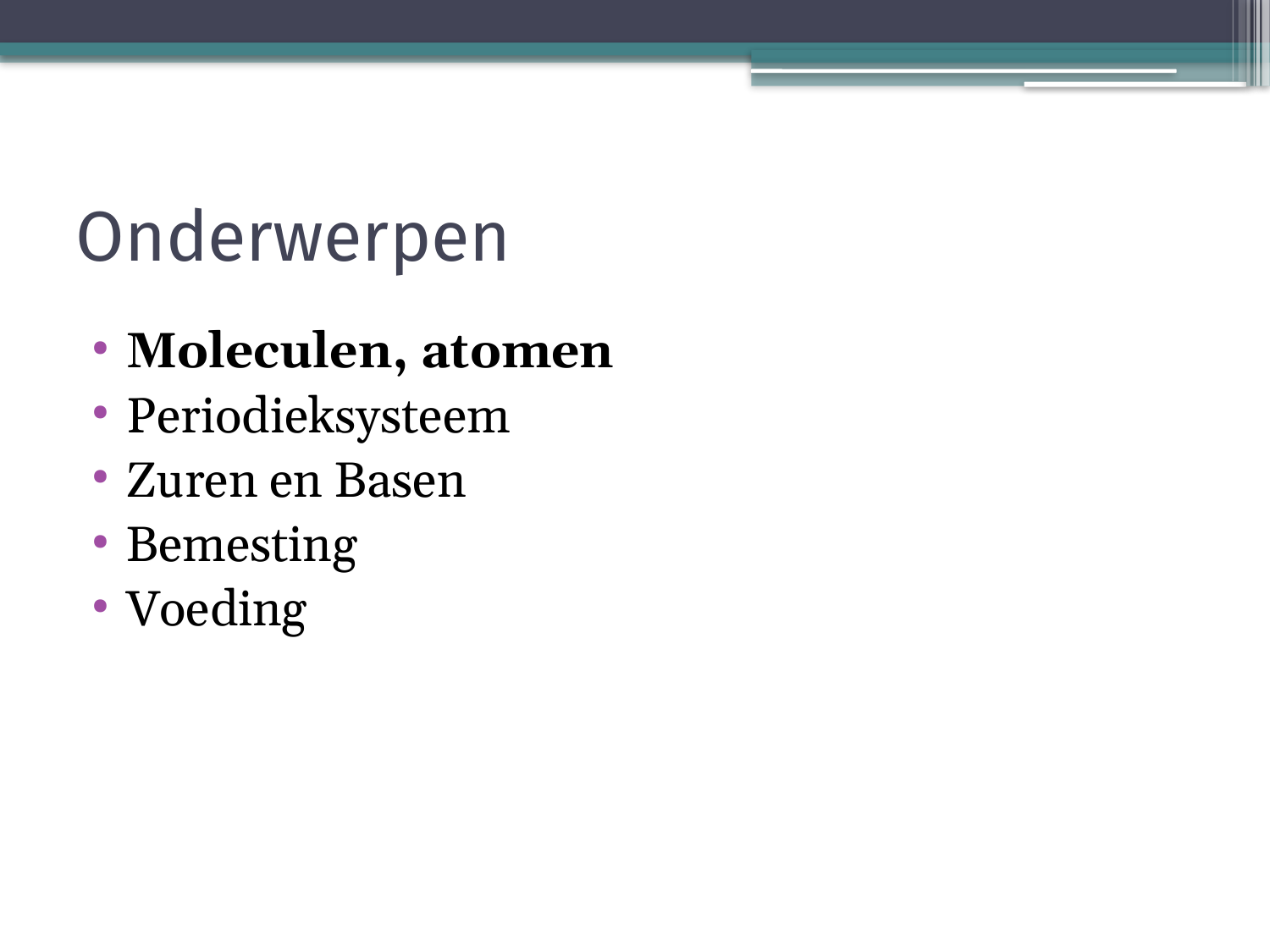

# Onderwerpen
Moleculen, atomen
Periodieksysteem
Zuren en Basen
Bemesting
Voeding